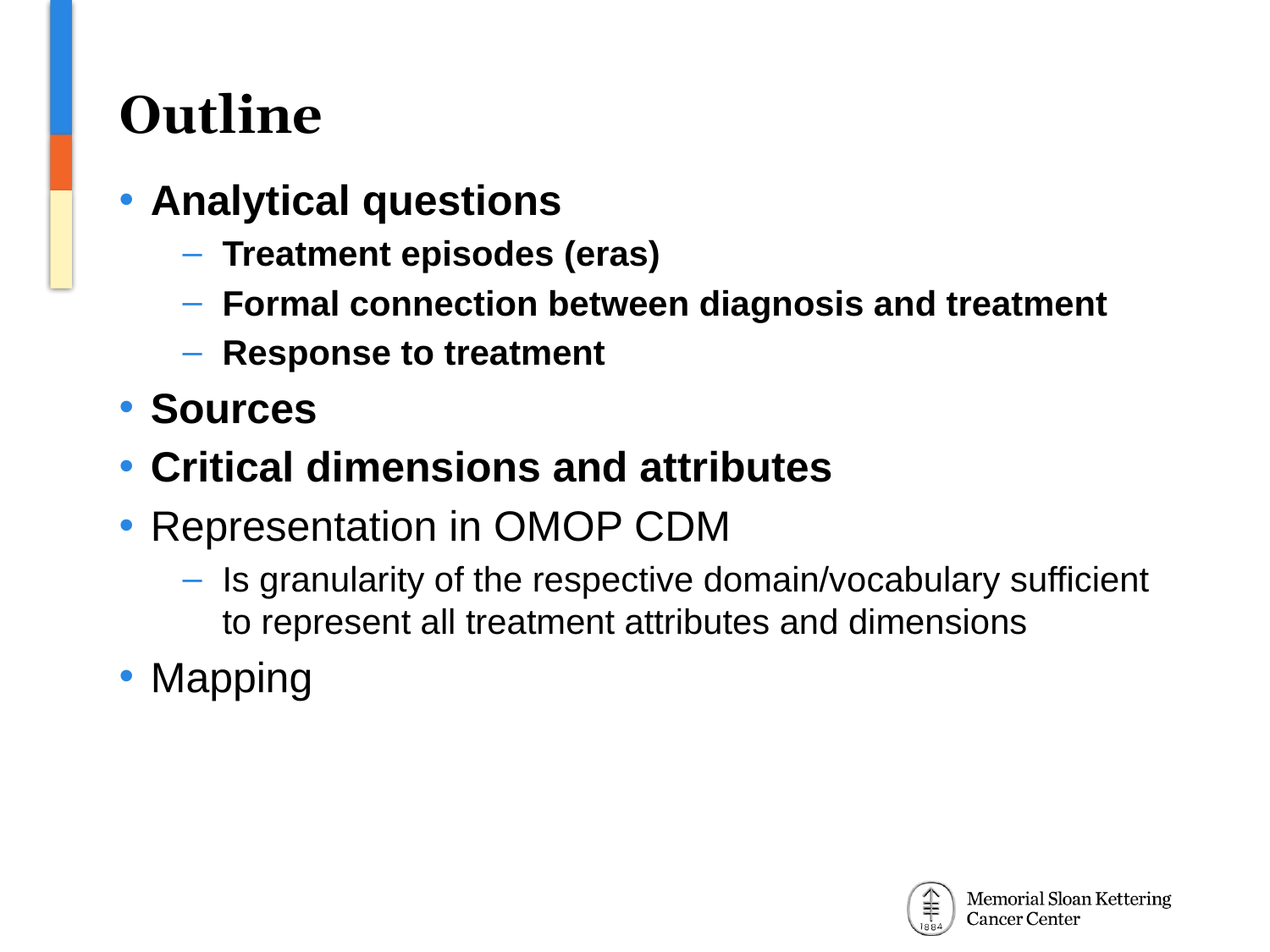

# Outline
Analytical questions
Treatment episodes (eras)
Formal connection between diagnosis and treatment
Response to treatment
Sources
Critical dimensions and attributes
Representation in OMOP CDM
Is granularity of the respective domain/vocabulary sufficient to represent all treatment attributes and dimensions
Mapping